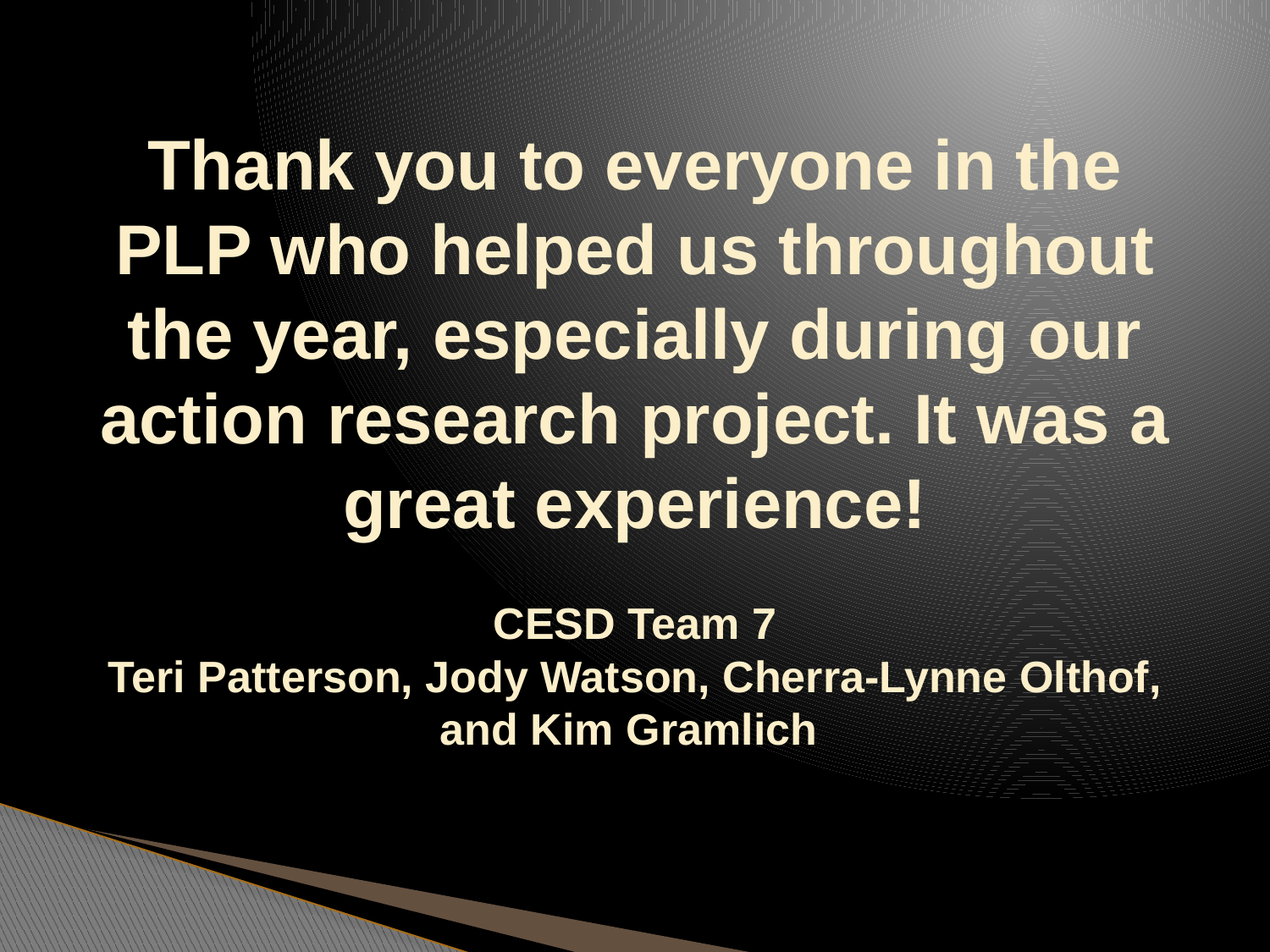

# Thank you to everyone in the PLP who helped us throughout the year, especially during our action research project. It was a great experience! CESD Team 7 Teri Patterson, Jody Watson, Cherra-Lynne Olthof, and Kim Gramlich